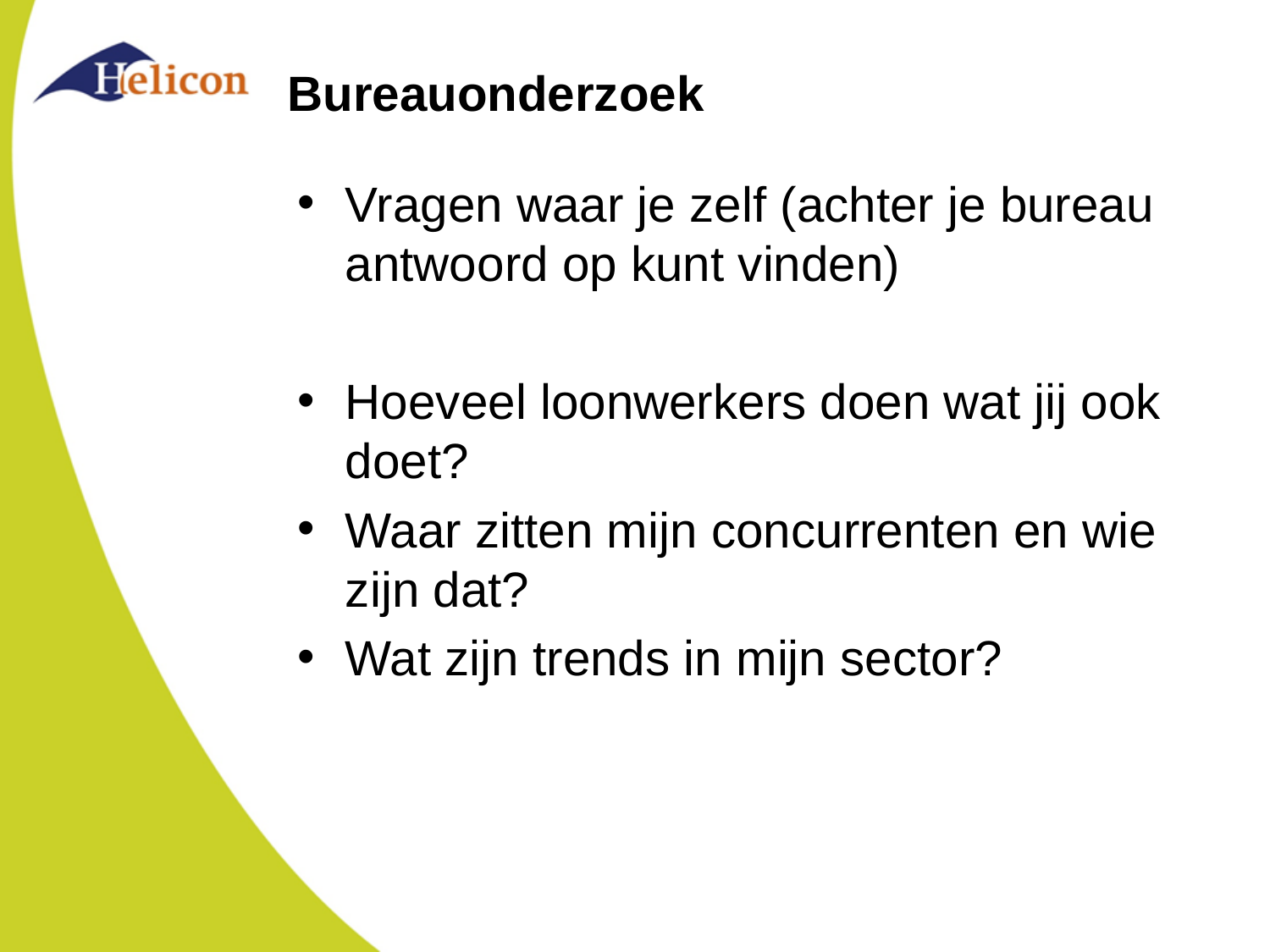

# Bureauonderzoek
Vragen waar je zelf (achter je bureau antwoord op kunt vinden)

Hoeveel loonwerkers doen wat jij ook doet?
Waar zitten mijn concurrenten en wie zijn dat?
Wat zijn trends in mijn sector?